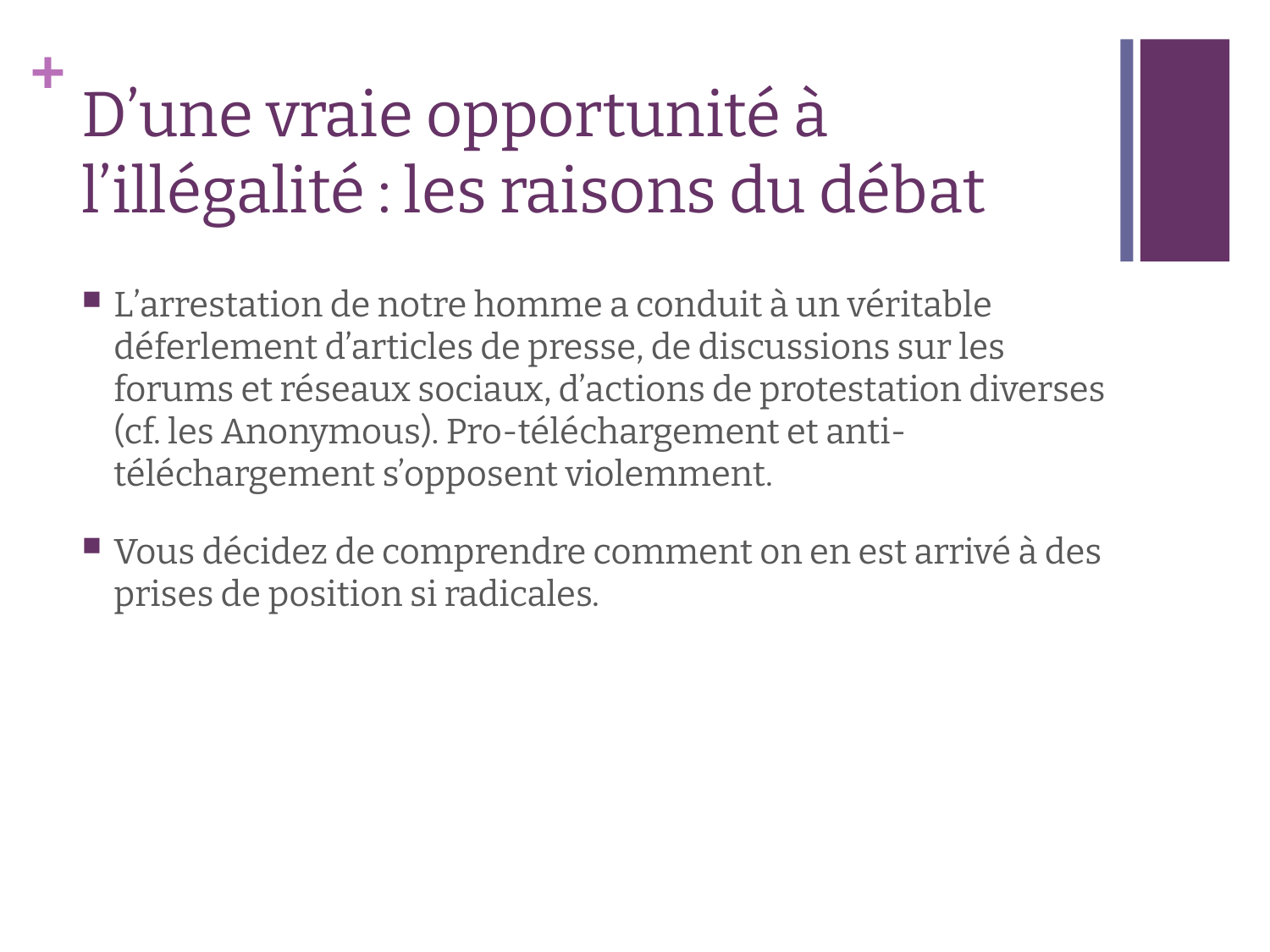

# D’une vraie opportunité à l’illégalité : les raisons du débat
L’arrestation de notre homme a conduit à un véritable déferlement d’articles de presse, de discussions sur les forums et réseaux sociaux, d’actions de protestation diverses (cf. les Anonymous). Pro-téléchargement et anti-téléchargement s’opposent violemment.
Vous décidez de comprendre comment on en est arrivé à des prises de position si radicales.